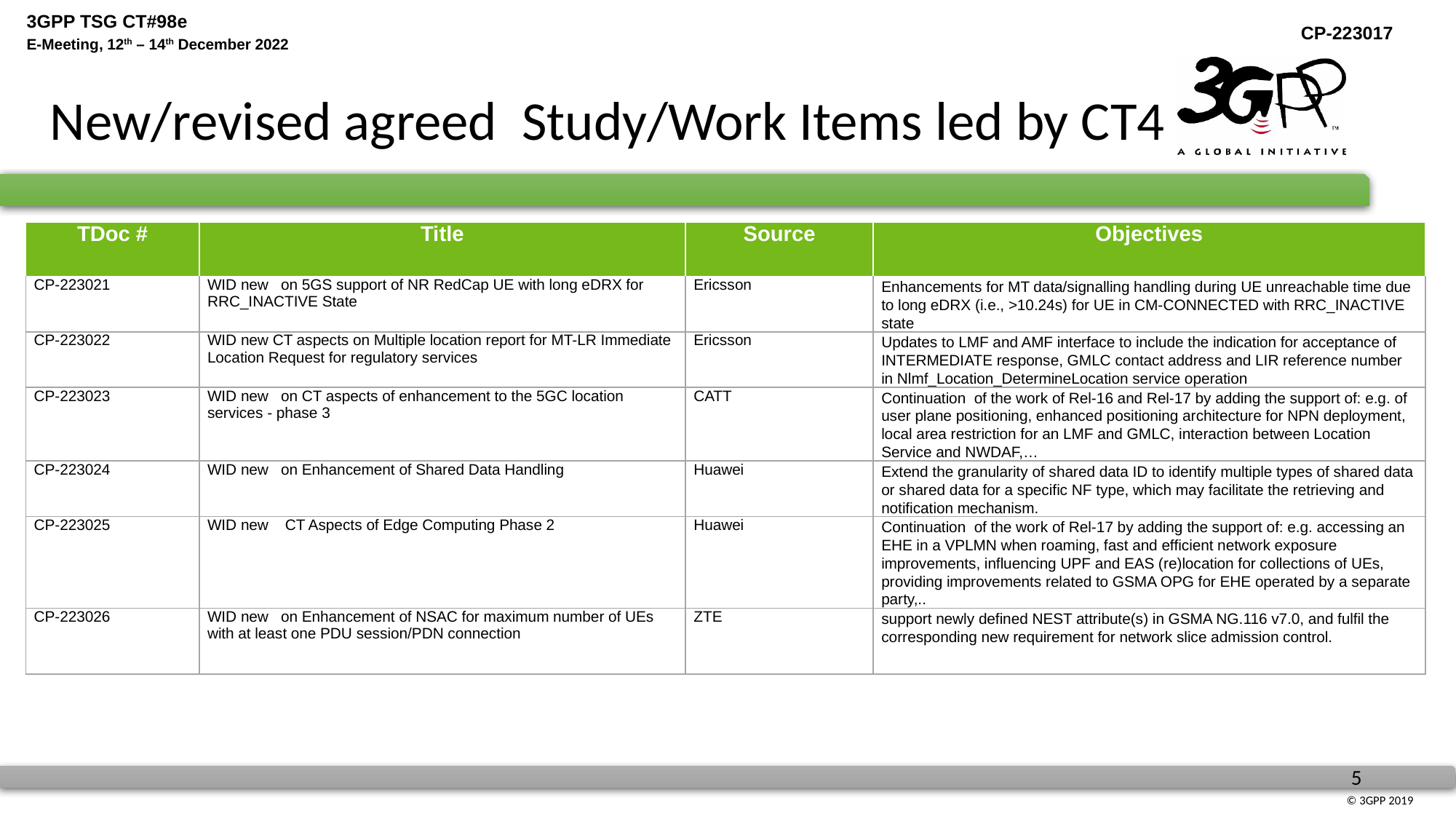

# New/revised agreed  Study/Work Items led by CT4
| TDoc # | Title | Source | Objectives |
| --- | --- | --- | --- |
| CP-223021 | WID new on 5GS support of NR RedCap UE with long eDRX for RRC\_INACTIVE State | Ericsson | Enhancements for MT data/signalling handling during UE unreachable time due to long eDRX (i.e., >10.24s) for UE in CM-CONNECTED with RRC\_INACTIVE state |
| CP-223022 | WID new CT aspects on Multiple location report for MT-LR Immediate Location Request for regulatory services | Ericsson | Updates to LMF and AMF interface to include the indication for acceptance of INTERMEDIATE response, GMLC contact address and LIR reference number in Nlmf\_Location\_DetermineLocation service operation |
| CP-223023 | WID new on CT aspects of enhancement to the 5GC location services - phase 3 | CATT | Continuation of the work of Rel-16 and Rel-17 by adding the support of: e.g. of user plane positioning, enhanced positioning architecture for NPN deployment, local area restriction for an LMF and GMLC, interaction between Location Service and NWDAF,… |
| CP-223024 | WID new on Enhancement of Shared Data Handling | Huawei | Extend the granularity of shared data ID to identify multiple types of shared data or shared data for a specific NF type, which may facilitate the retrieving and notification mechanism. |
| CP-223025 | WID new CT Aspects of Edge Computing Phase 2 | Huawei | Continuation of the work of Rel-17 by adding the support of: e.g. accessing an EHE in a VPLMN when roaming, fast and efficient network exposure improvements, influencing UPF and EAS (re)location for collections of UEs, providing improvements related to GSMA OPG for EHE operated by a separate party,.. |
| CP-223026 | WID new on Enhancement of NSAC for maximum number of UEs with at least one PDU session/PDN connection | ZTE | support newly defined NEST attribute(s) in GSMA NG.116 v7.0, and fulfil the corresponding new requirement for network slice admission control. |